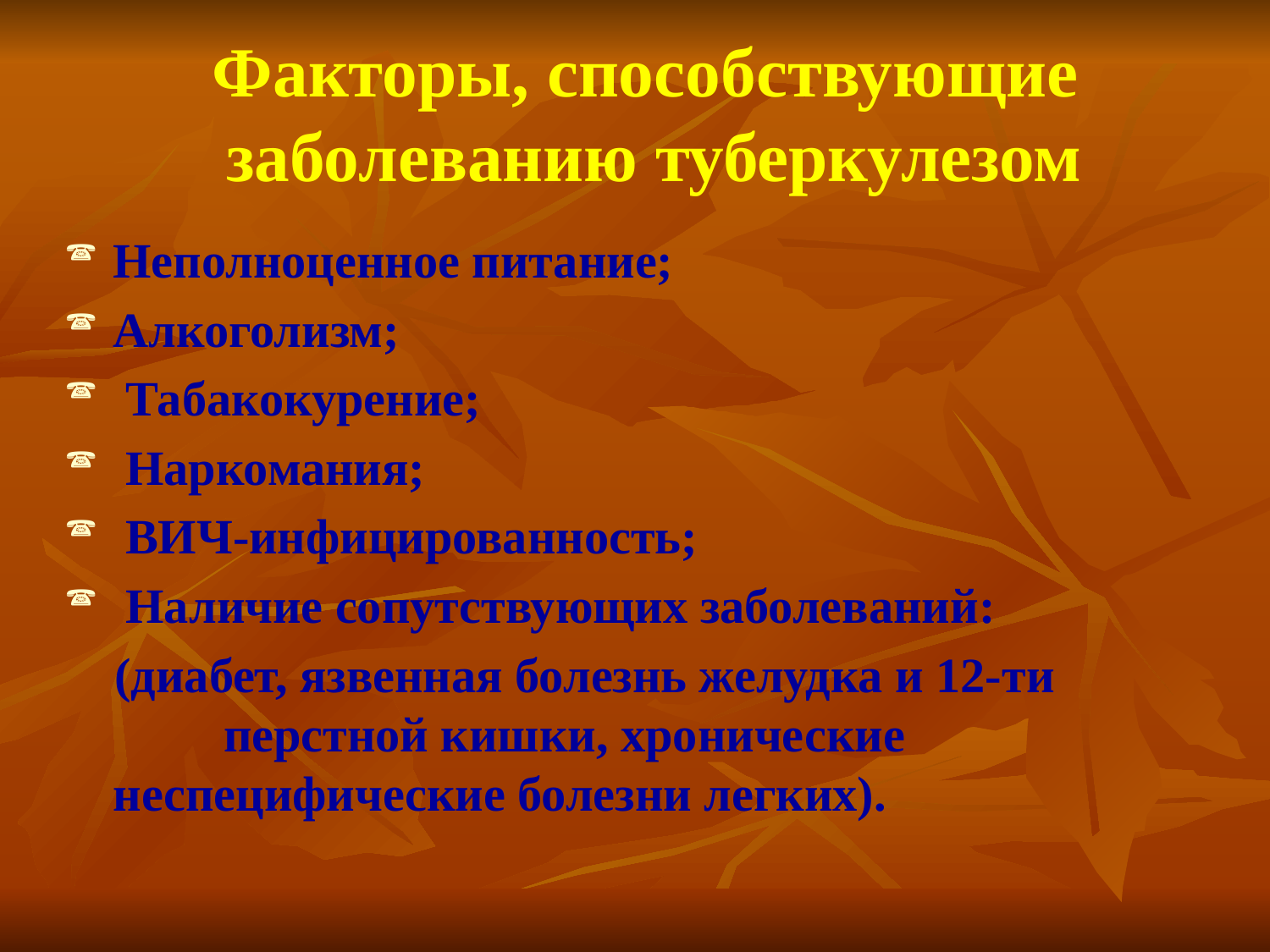

Факторы, способствующие
 заболеванию туберкулезом
Неполноценное питание;
Алкоголизм;
 Табакокурение;
 Наркомания;
 ВИЧ-инфицированность;
 Наличие сопутствующих заболеваний:
    (диабет, язвенная болезнь желудка и 12-ти                      перстной кишки, хронические неспецифические болезни легких).